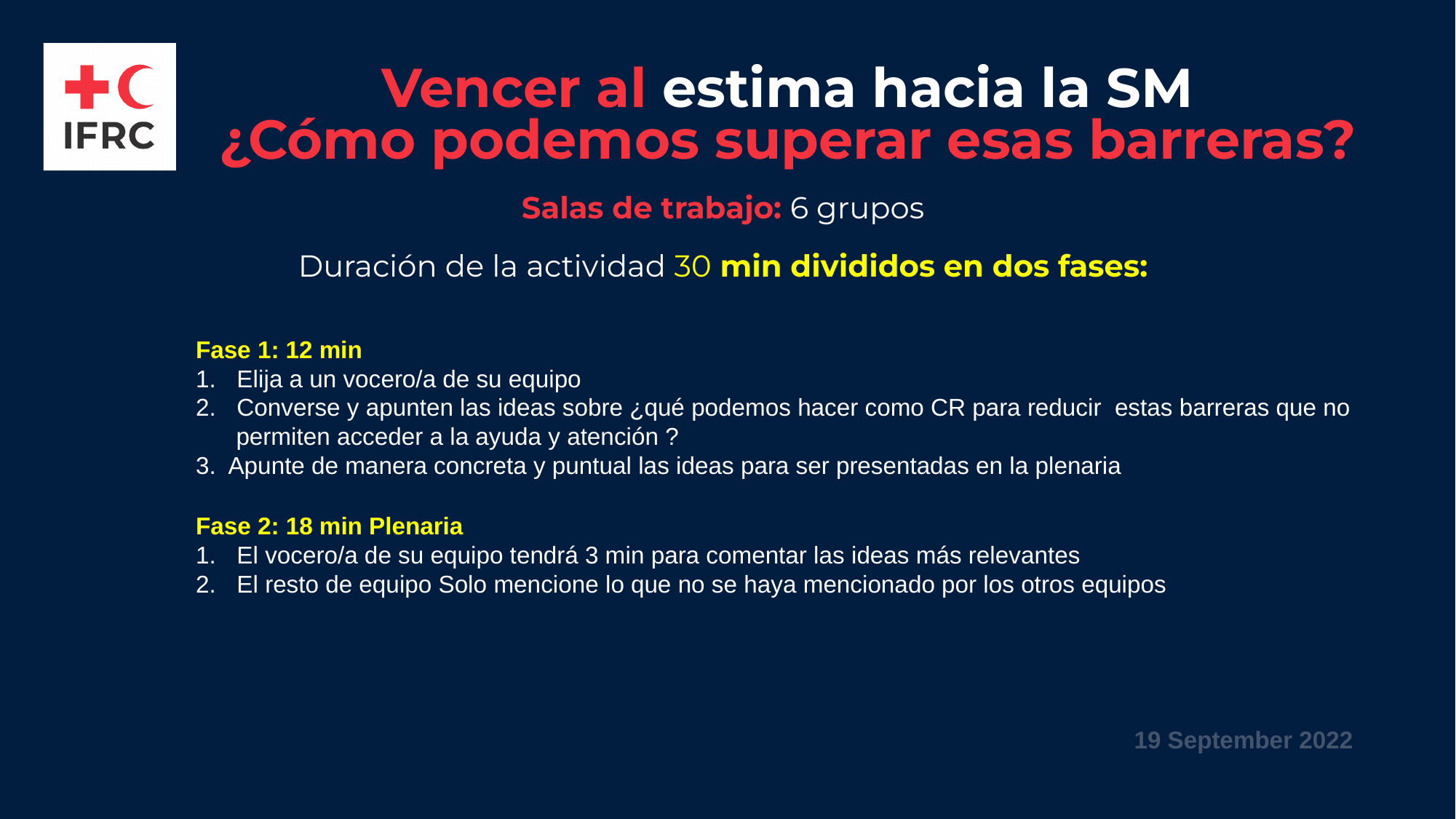

# Vencer al estima hacia la SM ¿Cómo podemos superar esas barreras?
Salas de trabajo: 6 grupos

Duración de la actividad 30 min divididos en dos fases:

Fase 1: 12 min
Elija a un vocero/a de su equipo
Converse y apunten las ideas sobre ¿qué podemos hacer como CR para reducir  estas barreras que no
      permiten acceder a la ayuda y atención ?
3.  Apunte de manera concreta y puntual las ideas para ser presentadas en la plenaria

Fase 2: 18 min Plenaria
El vocero/a de su equipo tendrá 3 min para comentar las ideas más relevantes
El resto de equipo Solo mencione lo que no se haya mencionado por los otros equipos